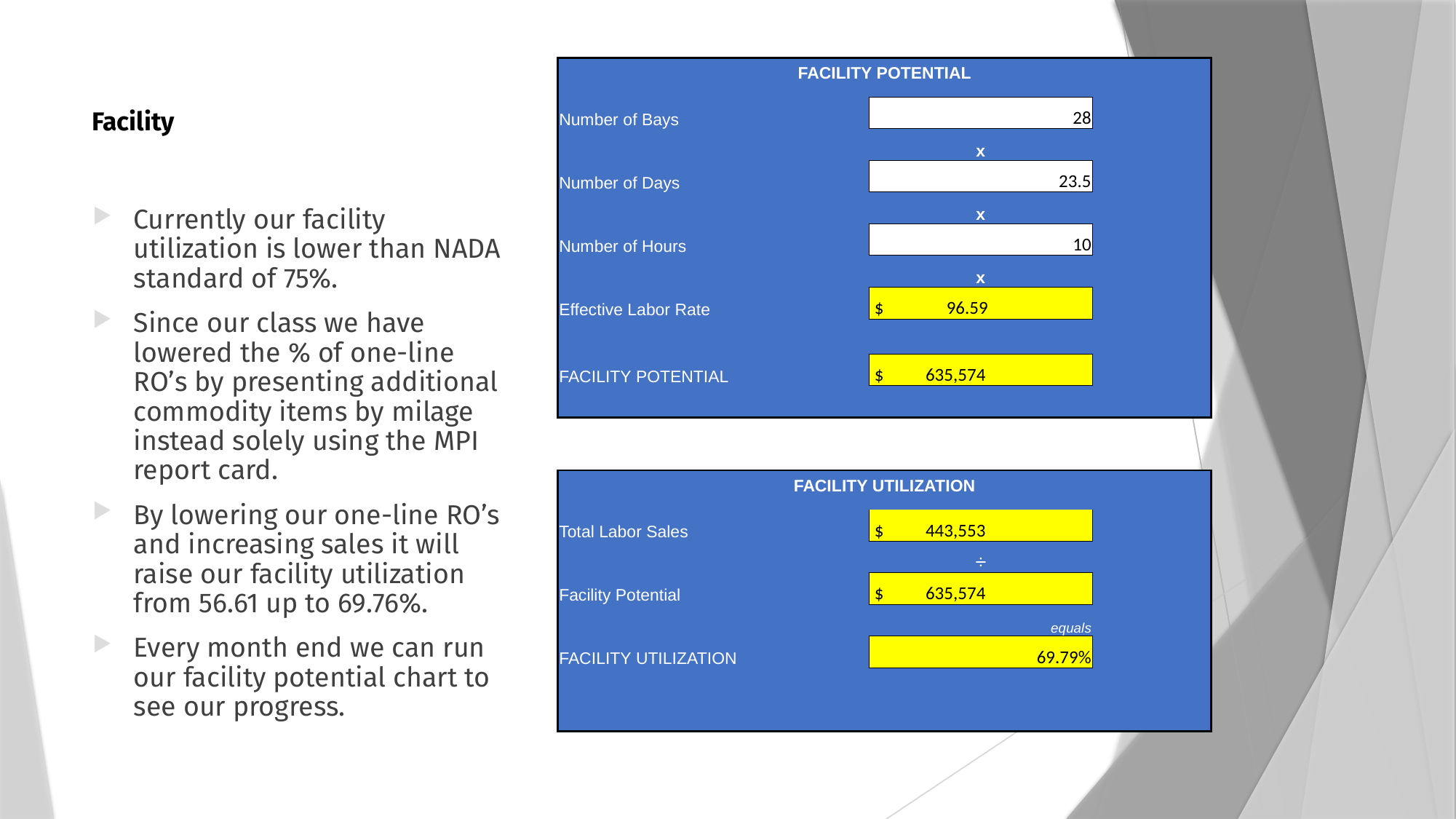

| FACILITY POTENTIAL |  |  |  |
| --- | --- | --- | --- |
| Number of Bays | 28 |  |  |
|  | x |  |  |
| Number of Days | 23.5 |  |  |
|  | x |  |  |
| Number of Hours | 10 |  |  |
|  | x |  |  |
| Effective Labor Rate | $               96.59 |  |  |
|  |  |  |  |
| FACILITY POTENTIAL | $          635,574 |  |  |
|  |  |  |  |
|  |  |  |  |
| FACILITY UTILIZATION |  |  |  |
| Total Labor Sales | $          443,553 |  |  |
|  | ÷ |  |  |
| Facility Potential | $          635,574 |  |  |
|  | equals |  |  |
| FACILITY UTILIZATION | 69.79% |  |  |
|  |  |  |  |
|  |  |  |  |
# Facility

Currently our facility utilization is lower than NADA standard of 75%.
Since our class we have lowered the % of one-line RO’s by presenting additional commodity items by milage instead solely using the MPI report card.
By lowering our one-line RO’s and increasing sales it will raise our facility utilization from 56.61 up to 69.76%.
Every month end we can run our facility potential chart to see our progress.